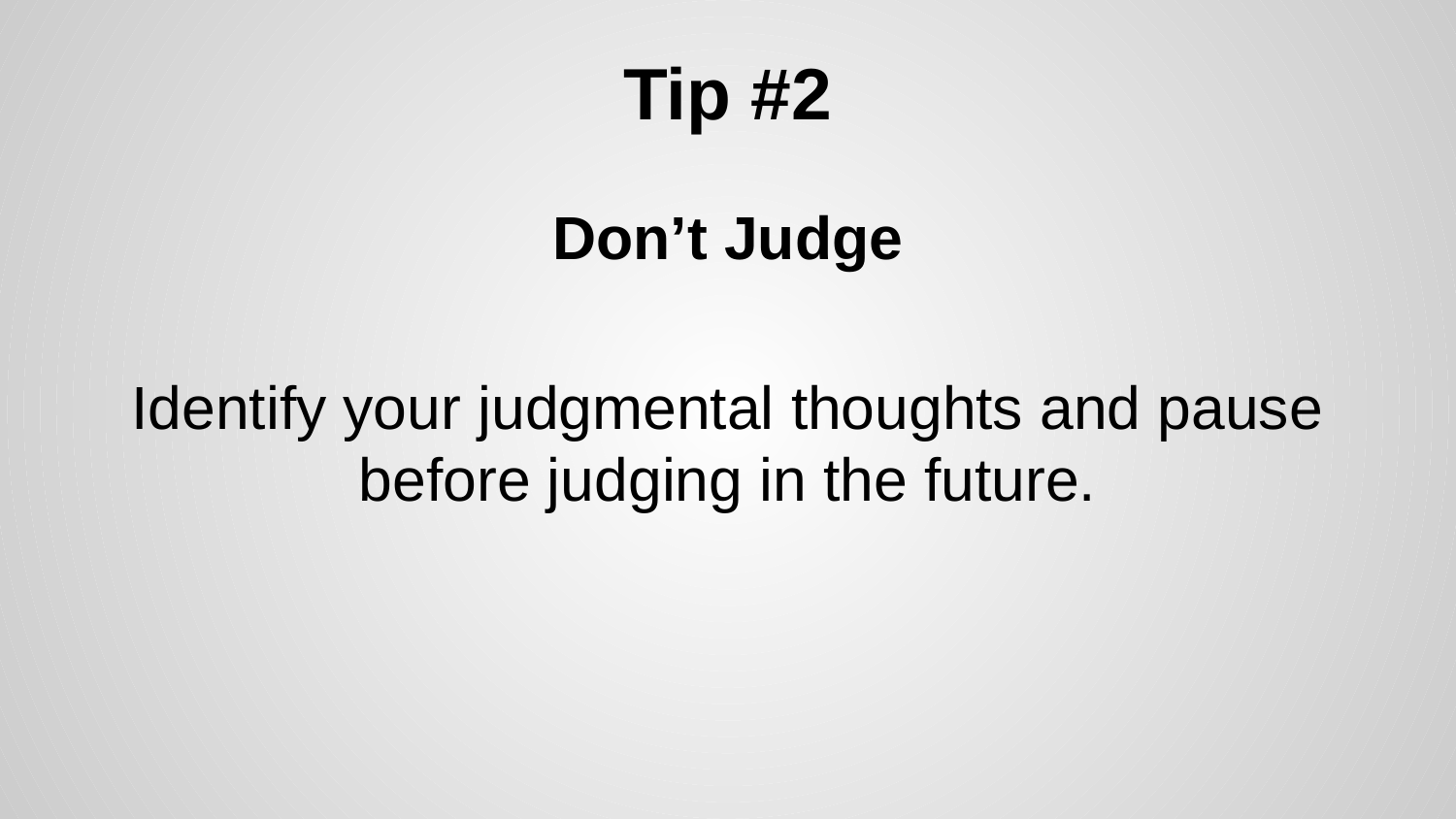

# Tip #2

Don’t Judge

Identify your judgmental thoughts and pause before judging in the future.